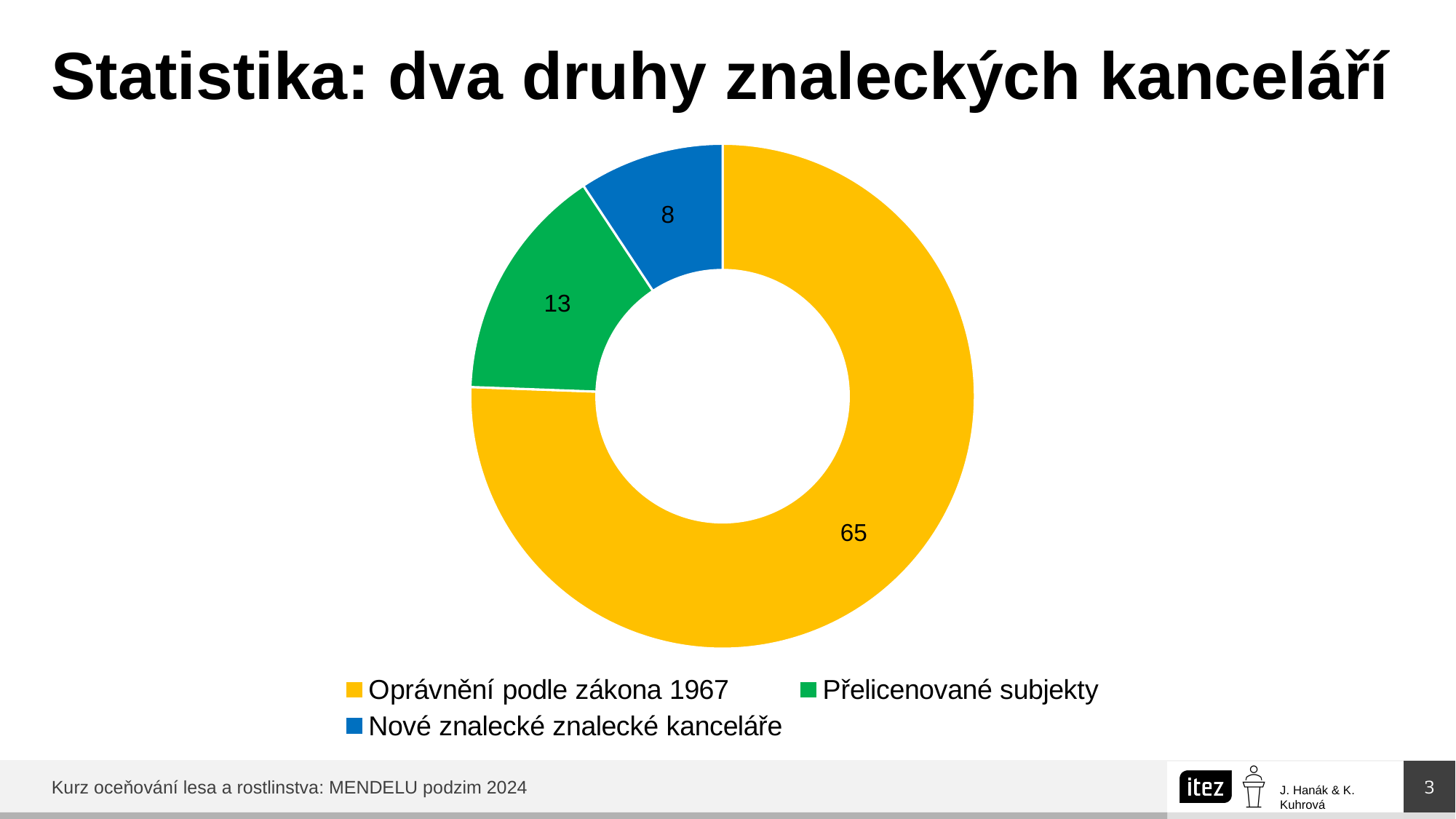

# Statistika: dva druhy znaleckých kanceláří

### Chart

| Category | Sloupec1 |
|---|---|
| Oprávnění podle zákona 1967 | 65.0 |
| Přelicenované subjekty | 13.0 |
| Nové znalecké znalecké kanceláře | 8.0 |
3
Kurz oceňování lesa a rostlinstva: MENDELU podzim 2024